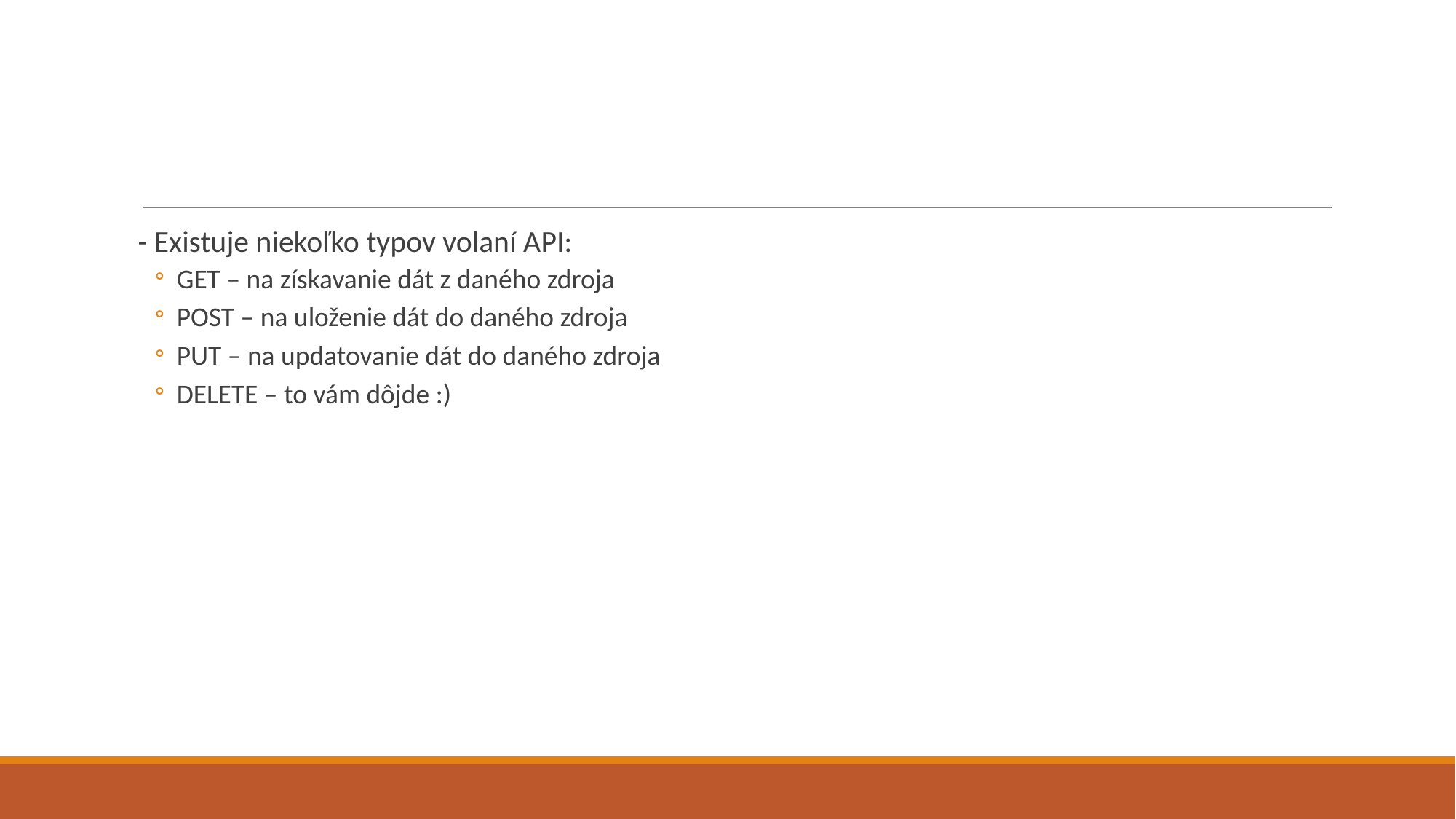

#
 - Existuje niekoľko typov volaní API:
GET – na získavanie dát z daného zdroja
POST – na uloženie dát do daného zdroja
PUT – na updatovanie dát do daného zdroja
DELETE – to vám dôjde :)